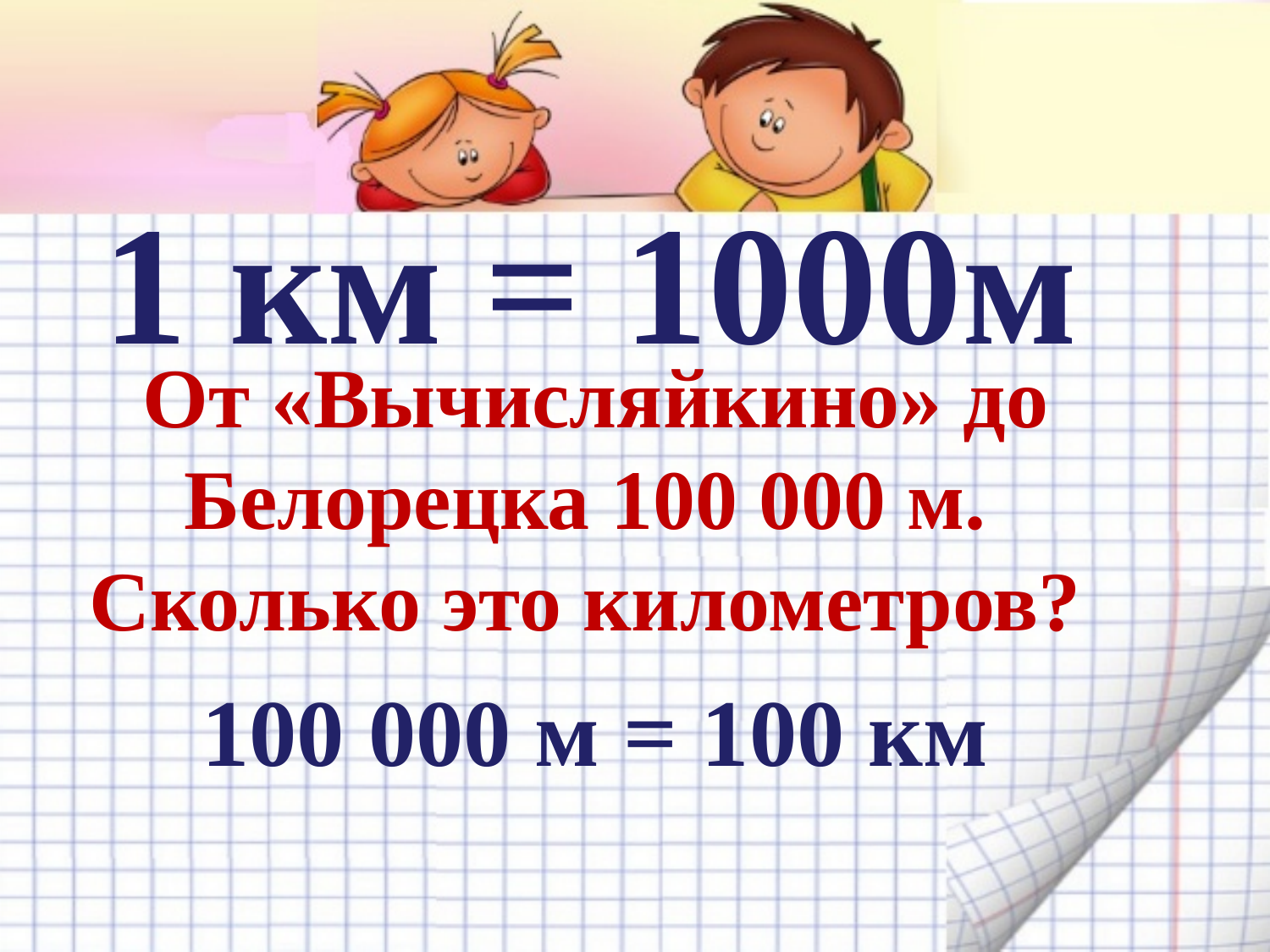

1 км = 1000м
 От «Вычисляйкино» до Белорецка 100 000 м. Сколько это километров?
100 000 м = 100 км